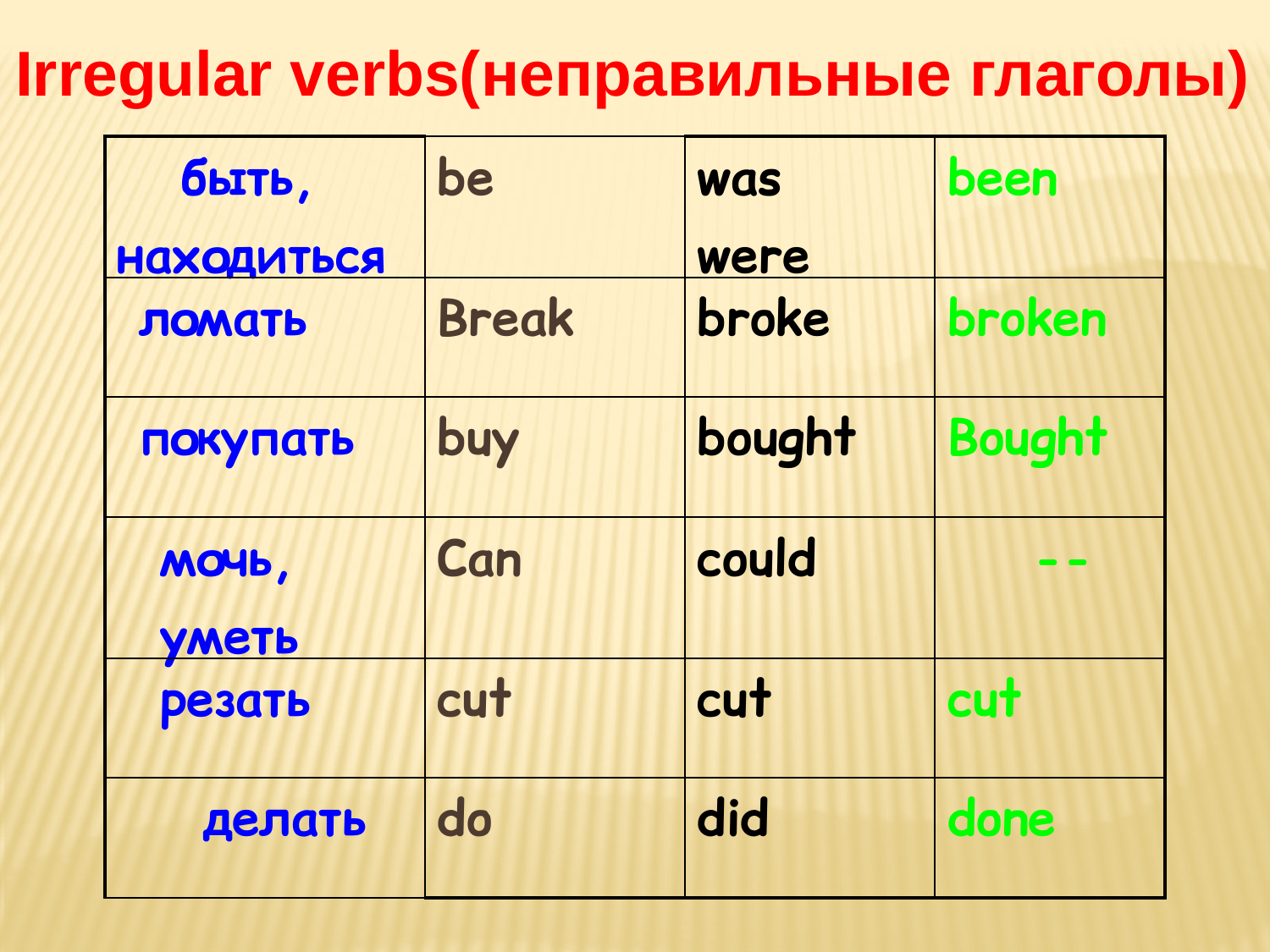

Irregular verbs(неправильные глаголы)

| быть, находиться | be | was were | been |
| --- | --- | --- | --- |
| ломать | Break | broke | broken |
| покупать | buy | bought | Bought |
| мочь, уметь | Can | could | -- |
| резать | cut | cut | cut |
| делать | do | did | done |